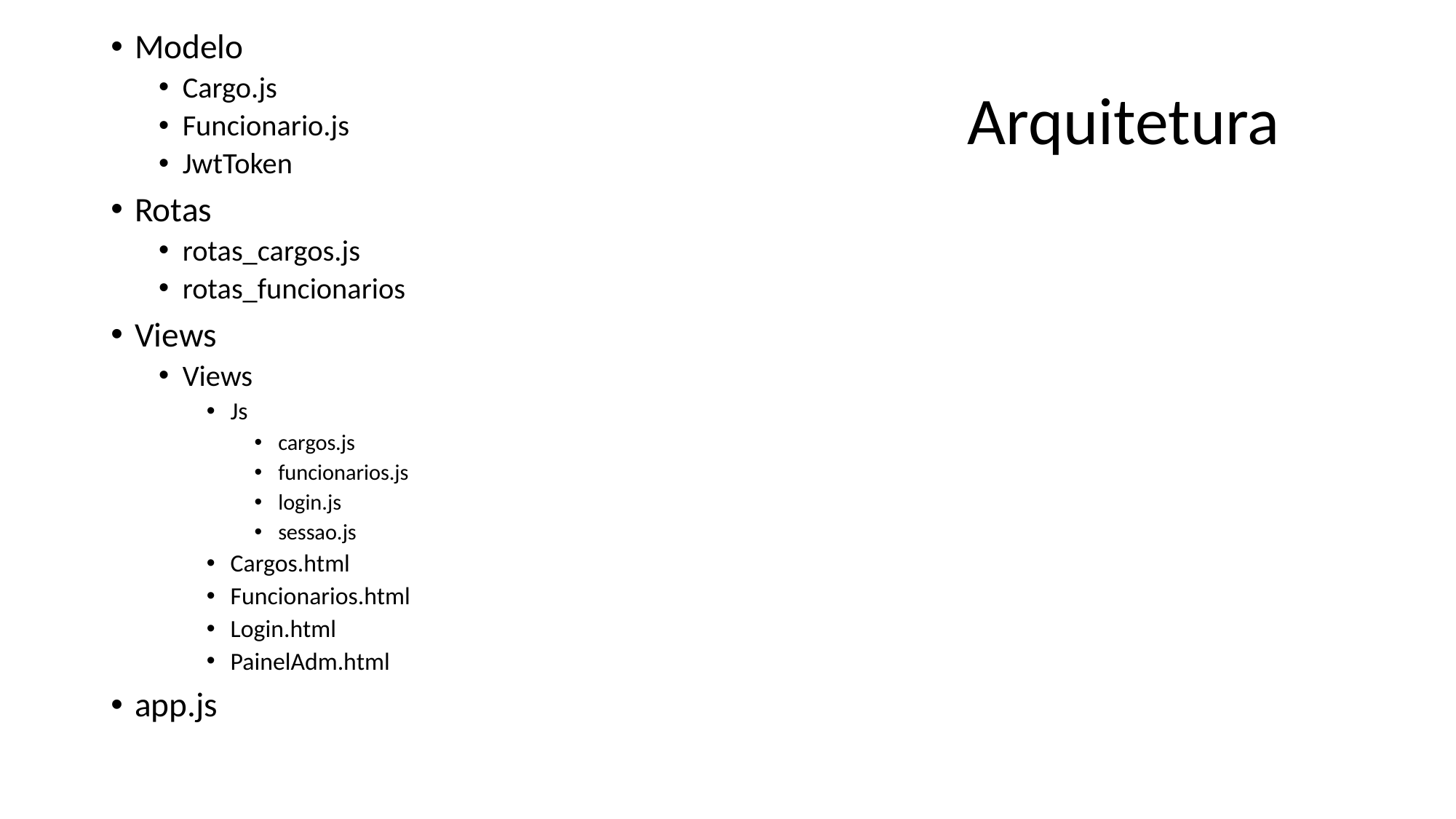

Modelo
Cargo.js
Funcionario.js
JwtToken
Rotas
rotas_cargos.js
rotas_funcionarios
Views
Views
Js
cargos.js
funcionarios.js
login.js
sessao.js
Cargos.html
Funcionarios.html
Login.html
PainelAdm.html
app.js
# Arquitetura